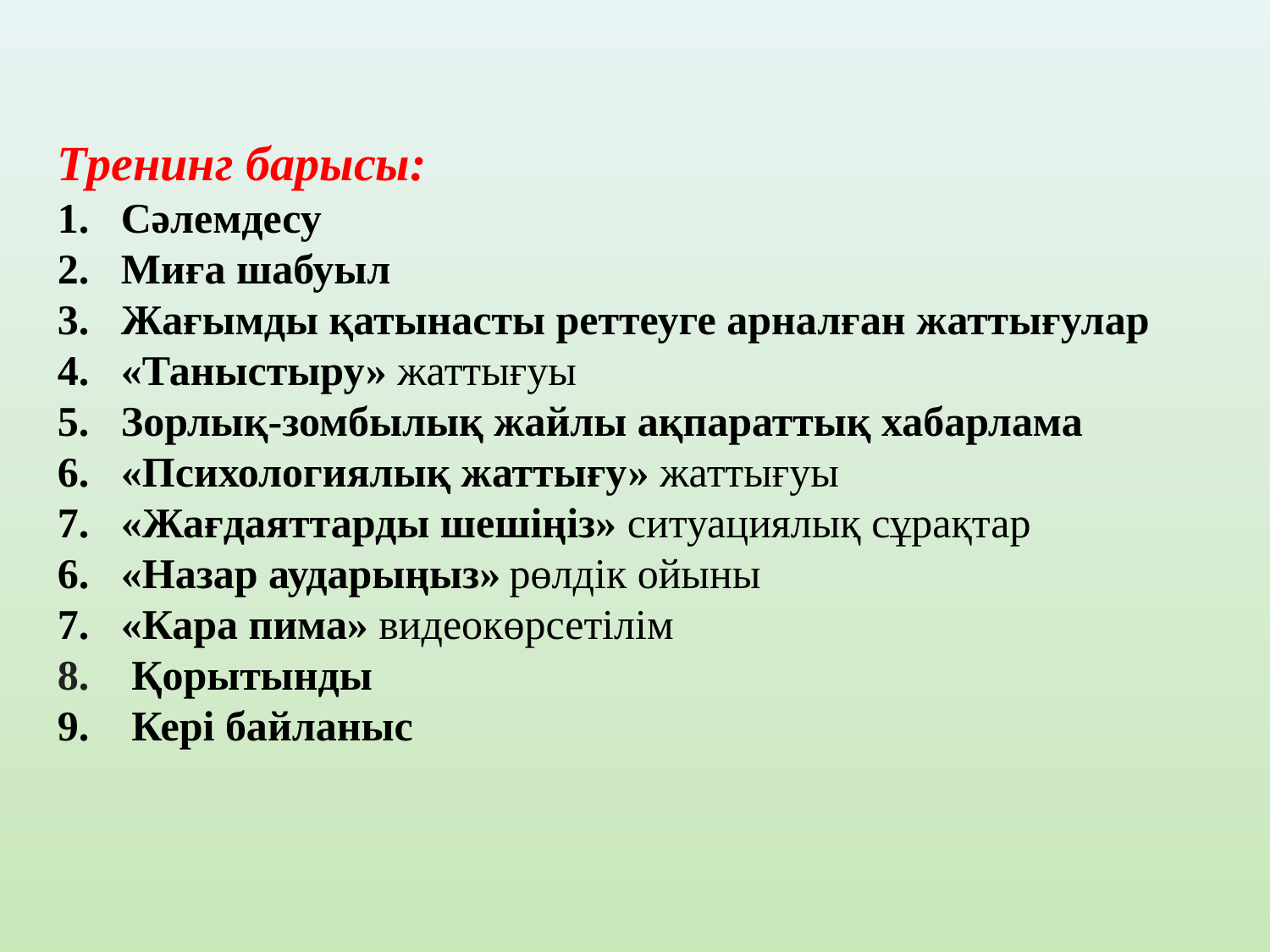

Тренинг барысы:
Сәлемдесу
Миға шабуыл
Жағымды қатынасты реттеуге арналған жаттығулар
«Таныстыру» жаттығуы
Зорлық-зомбылық жайлы ақпараттық хабарлама
«Психологиялық жаттығу» жаттығуы
«Жағдаяттарды шешіңіз» ситуациялық сұрақтар
6.   «Назар аударыңыз» рөлдік ойыны
7.   «Кара пима» видеокөрсетілім
8.    Қорытынды
9.    Кері байланыс